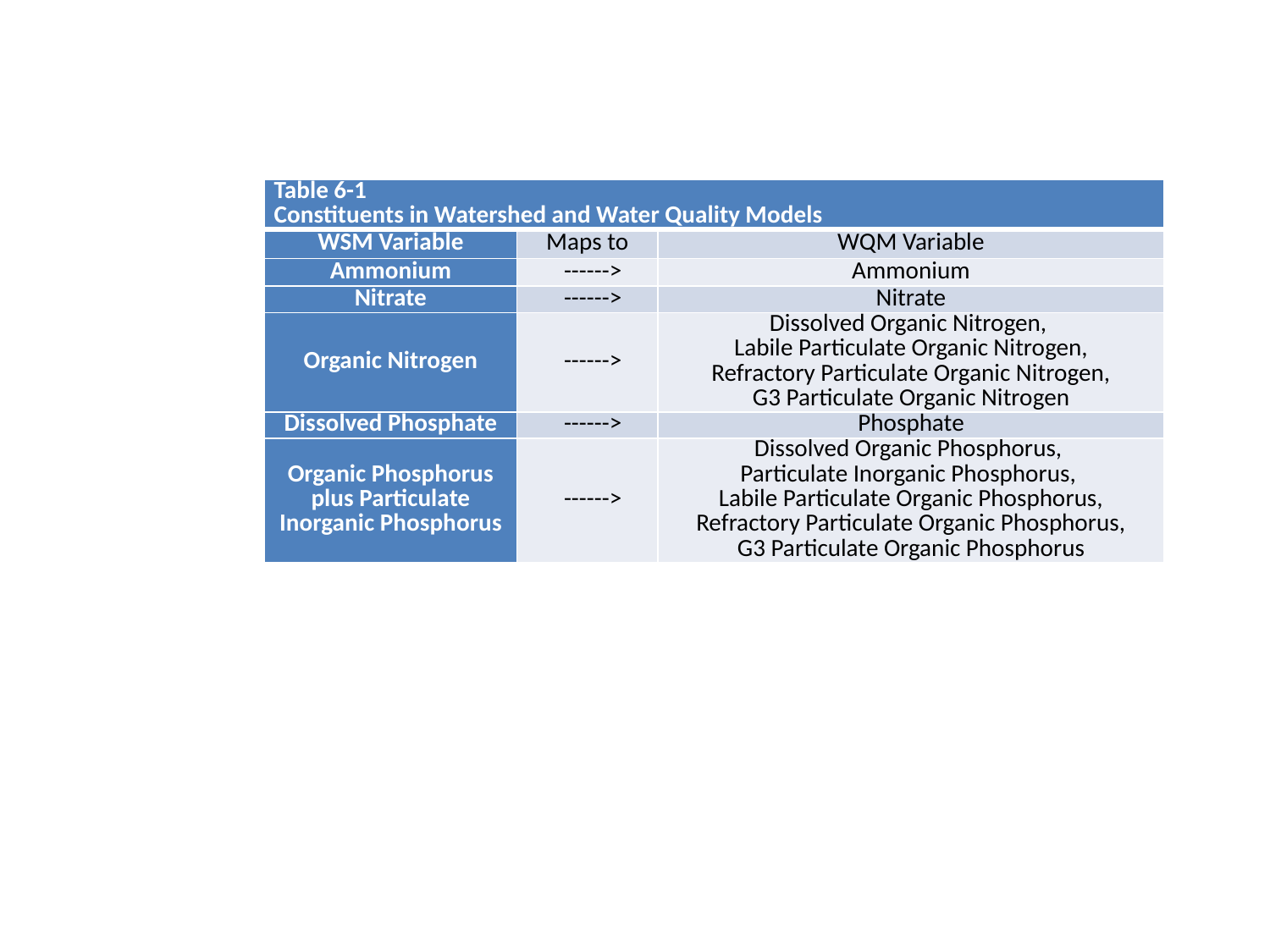

| Table 6-1 Constituents in Watershed and Water Quality Models |  |  |
| --- | --- | --- |
| WSM Variable | Maps to | WQM Variable |
| Ammonium | ------> | Ammonium |
| Nitrate | ------> | Nitrate |
| Organic Nitrogen | ------> | Dissolved Organic Nitrogen, Labile Particulate Organic Nitrogen, Refractory Particulate Organic Nitrogen, G3 Particulate Organic Nitrogen |
| Dissolved Phosphate | ------> | Phosphate |
| Organic Phosphorus plus Particulate Inorganic Phosphorus | ------> | Dissolved Organic Phosphorus, Particulate Inorganic Phosphorus, Labile Particulate Organic Phosphorus, Refractory Particulate Organic Phosphorus, G3 Particulate Organic Phosphorus |